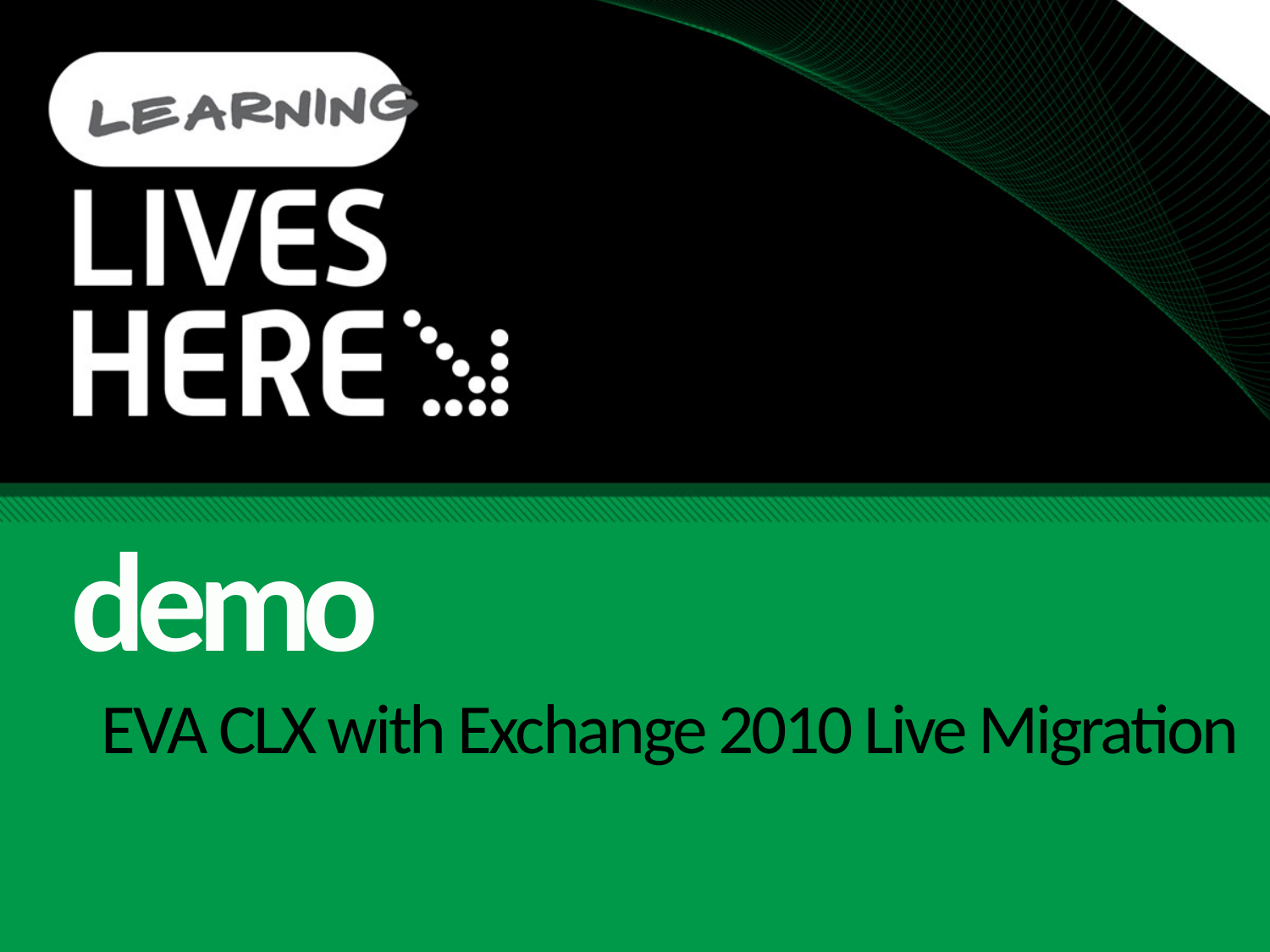

demo
# EVA CLX with Exchange 2010 Live Migration